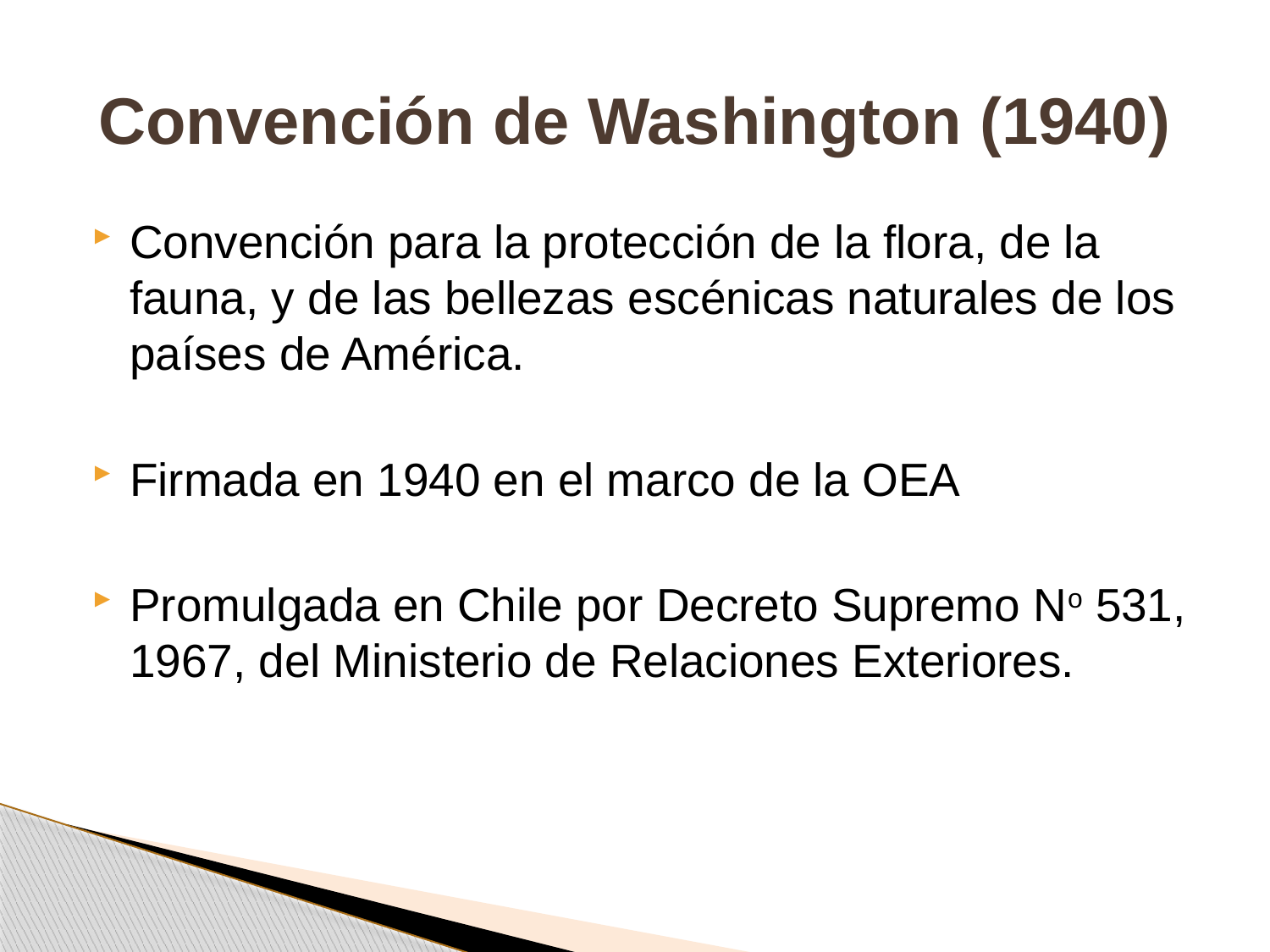

# Convención de Washington (1940)
Convención para la protección de la flora, de la fauna, y de las bellezas escénicas naturales de los países de América.

Firmada en 1940 en el marco de la OEA

Promulgada en Chile por Decreto Supremo No 531, 1967, del Ministerio de Relaciones Exteriores.